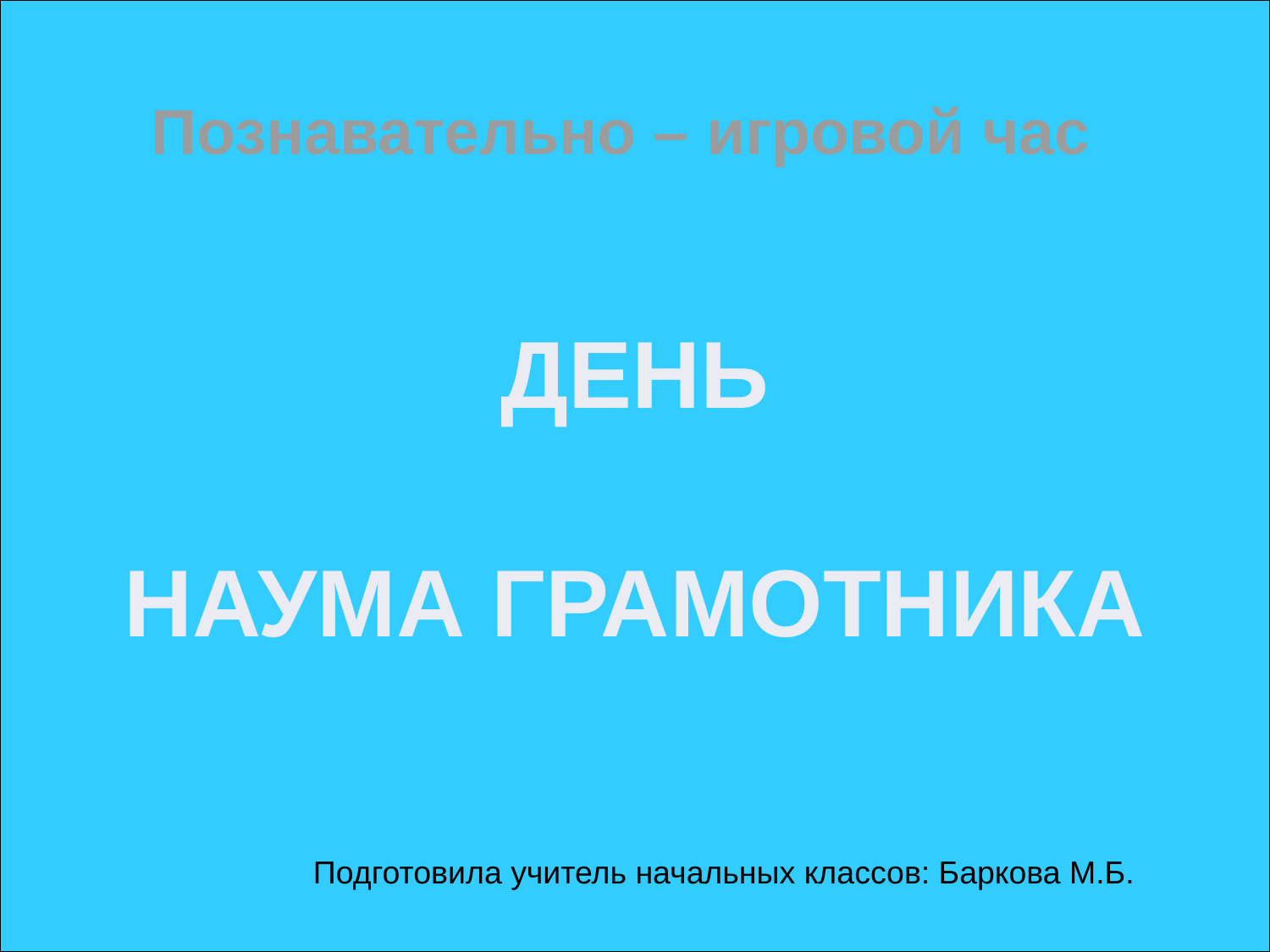

#
Познавательно – игровой час

ДЕНЬ

НАУМА ГРАМОТНИКА
Подготовила учитель начальных классов: Баркова М.Б.